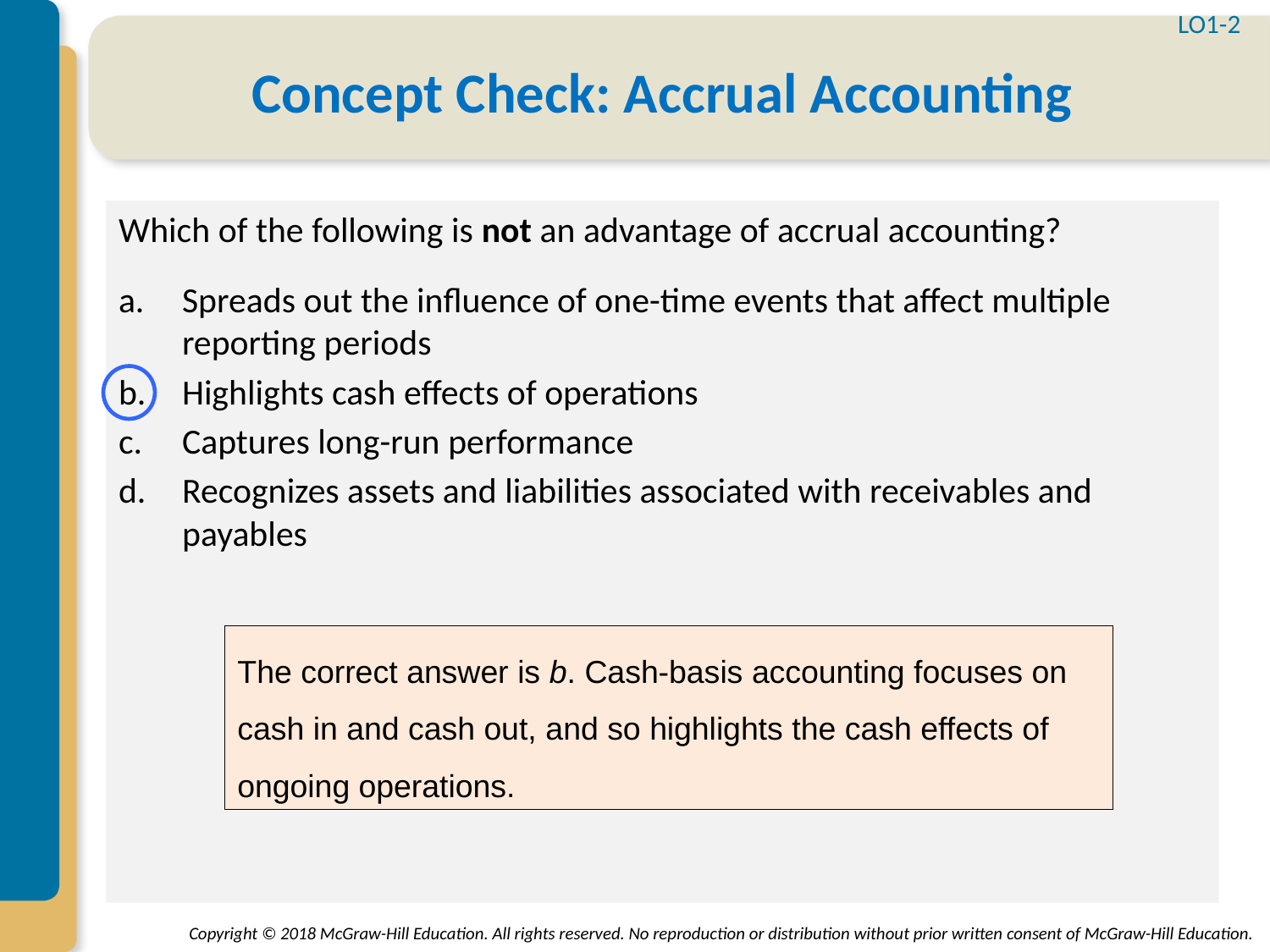

LO1-2
# Concept Check: Accrual Accounting
Which of the following is not an advantage of accrual accounting?
Spreads out the influence of one-time events that affect multiple reporting periods
Highlights cash effects of operations
Captures long-run performance
Recognizes assets and liabilities associated with receivables and payables

The correct answer is b. Cash-basis accounting focuses on cash in and cash out, and so highlights the cash effects of ongoing operations.